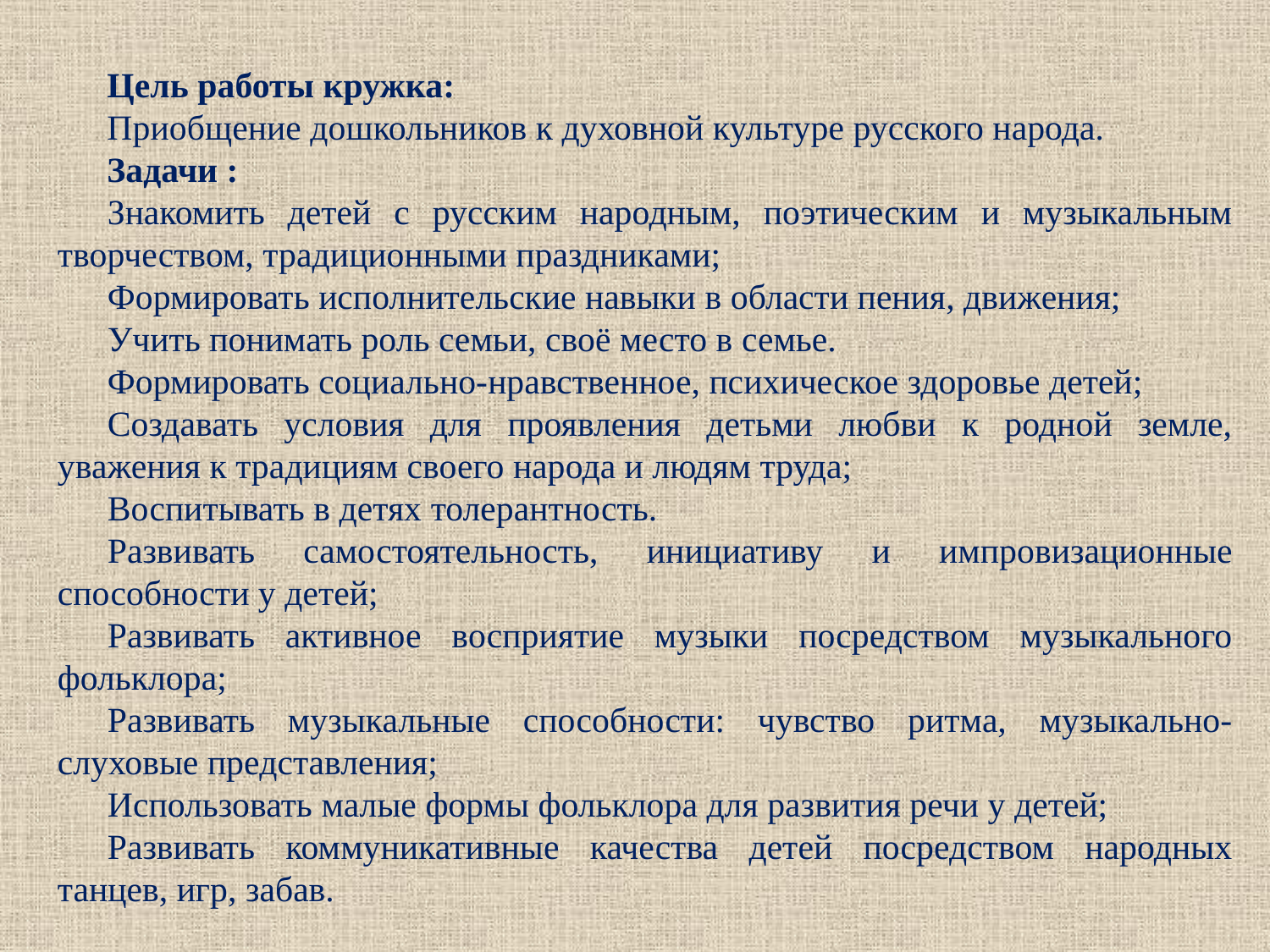

Цель работы кружка:
  Приобщение дошкольников к духовной культуре русского народа.
  Задачи :
Знакомить детей с русским народным, поэтическим и музыкальным творчеством, традиционными праздниками;
Формировать исполнительские навыки в области пения, движения;
Учить понимать роль семьи, своё место в семье.
Формировать социально-нравственное, психическое здоровье детей;
Создавать условия для проявления детьми любви к родной земле, уважения к традициям своего народа и людям труда;
Воспитывать в детях толерантность.
Развивать самостоятельность, инициативу и импровизационные способности у детей;
Развивать активное восприятие музыки посредством музыкального фольклора;
Развивать музыкальные способности: чувство ритма, музыкально-слуховые представления;
Использовать малые формы фольклора для развития речи у детей;
Развивать коммуникативные качества детей посредством народных танцев, игр, забав.